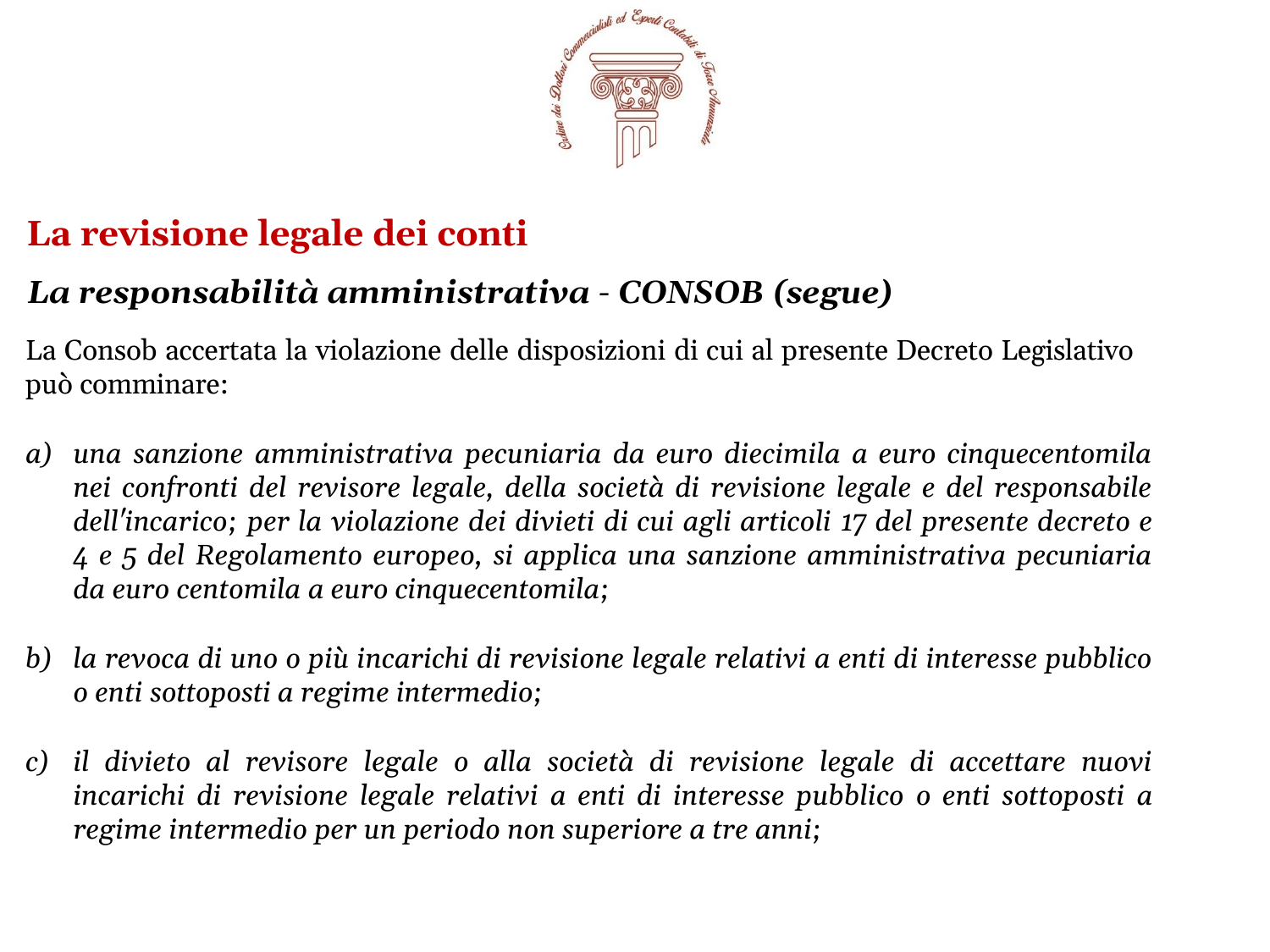

# La revisione legale dei conti
La responsabilità amministrativa - CONSOB (segue)
La Consob accertata la violazione delle disposizioni di cui al presente Decreto Legislativo può comminare:

una sanzione amministrativa pecuniaria da euro diecimila a euro cinquecentomila nei confronti del revisore legale, della società di revisione legale e del responsabile dell'incarico; per la violazione dei divieti di cui agli articoli 17 del presente decreto e 4 e 5 del Regolamento europeo, si applica una sanzione amministrativa pecuniaria da euro centomila a euro cinquecentomila;

la revoca di uno o più incarichi di revisione legale relativi a enti di interesse pubblico o enti sottoposti a regime intermedio;

il divieto al revisore legale o alla società di revisione legale di accettare nuovi incarichi di revisione legale relativi a enti di interesse pubblico o enti sottoposti a regime intermedio per un periodo non superiore a tre anni;